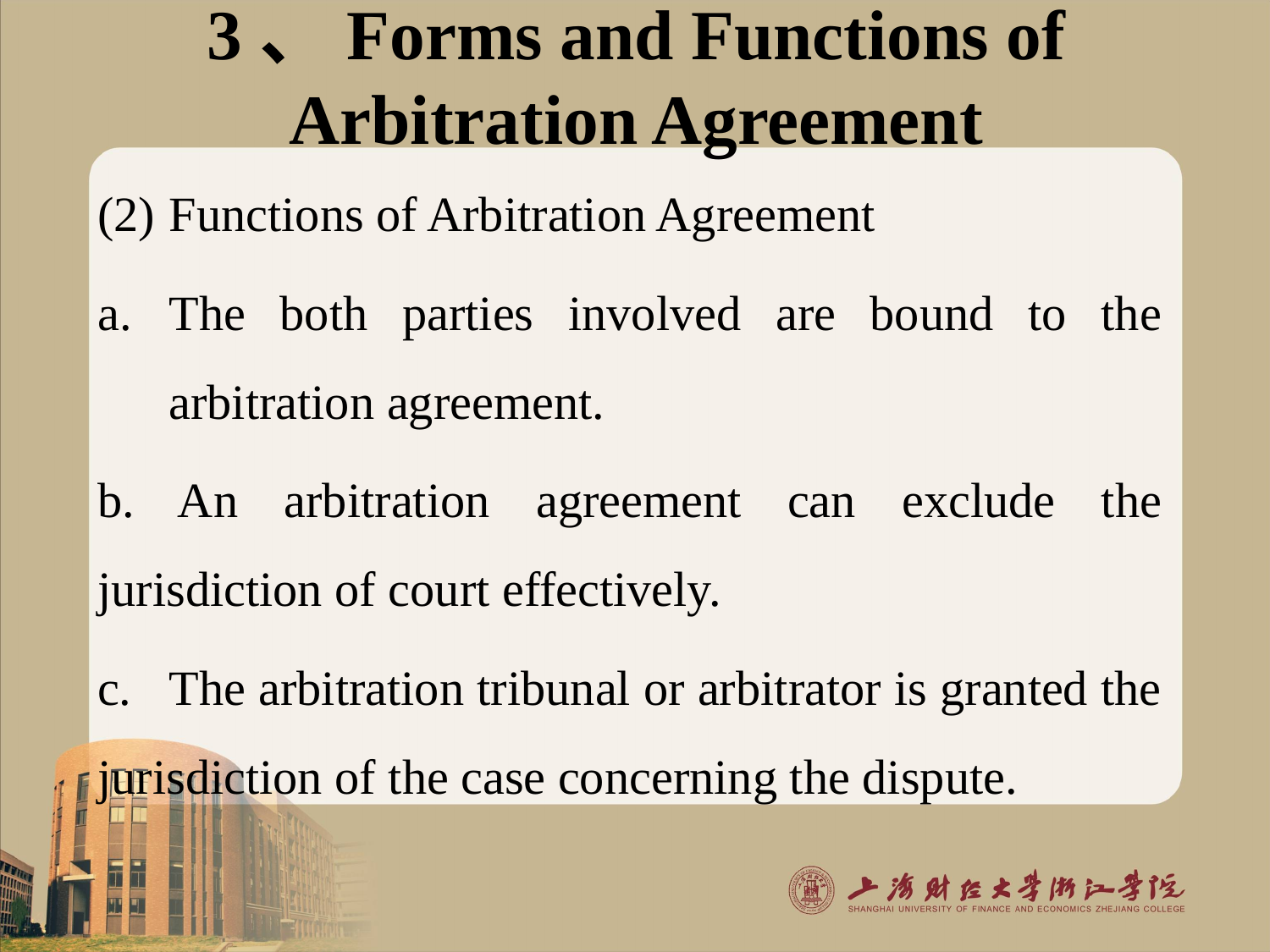

# 3、Forms and Functions of Arbitration Agreement
Functions of Arbitration Agreement
The both parties involved are bound to the arbitration agreement.
b. An arbitration agreement can exclude the jurisdiction of court effectively.
c.   The arbitration tribunal or arbitrator is granted the jurisdiction of the case concerning the dispute.